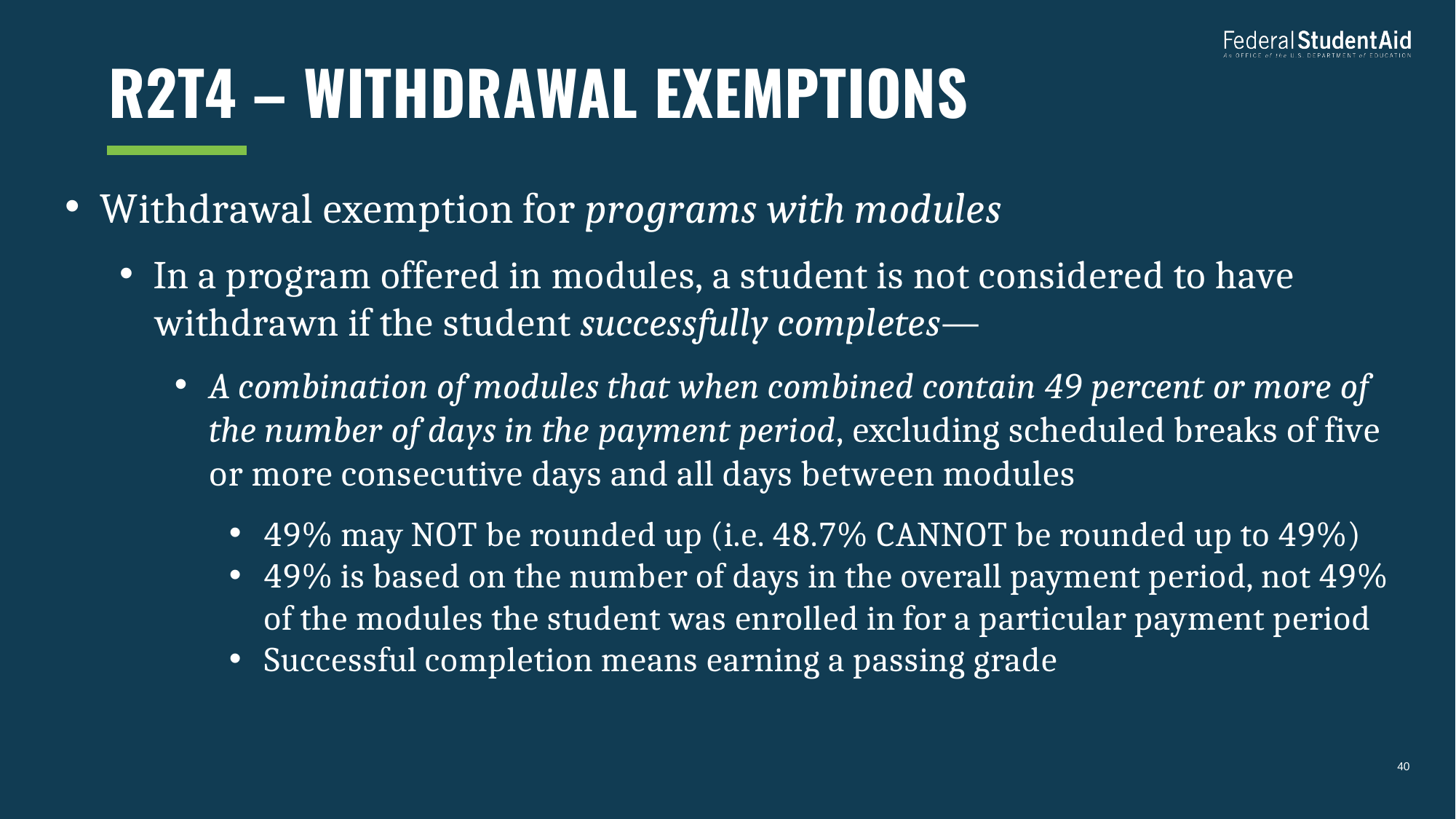

# R2T4 – withdrawal exemptions
Withdrawal exemption for programs with modules

In a program offered in modules, a student is not considered to have withdrawn if the student successfully completes—

A combination of modules that when combined contain 49 percent or more of the number of days in the payment period, excluding scheduled breaks of five or more consecutive days and all days between modules

49% may NOT be rounded up (i.e. 48.7% CANNOT be rounded up to 49%)
49% is based on the number of days in the overall payment period, not 49% of the modules the student was enrolled in for a particular payment period
Successful completion means earning a passing grade

40